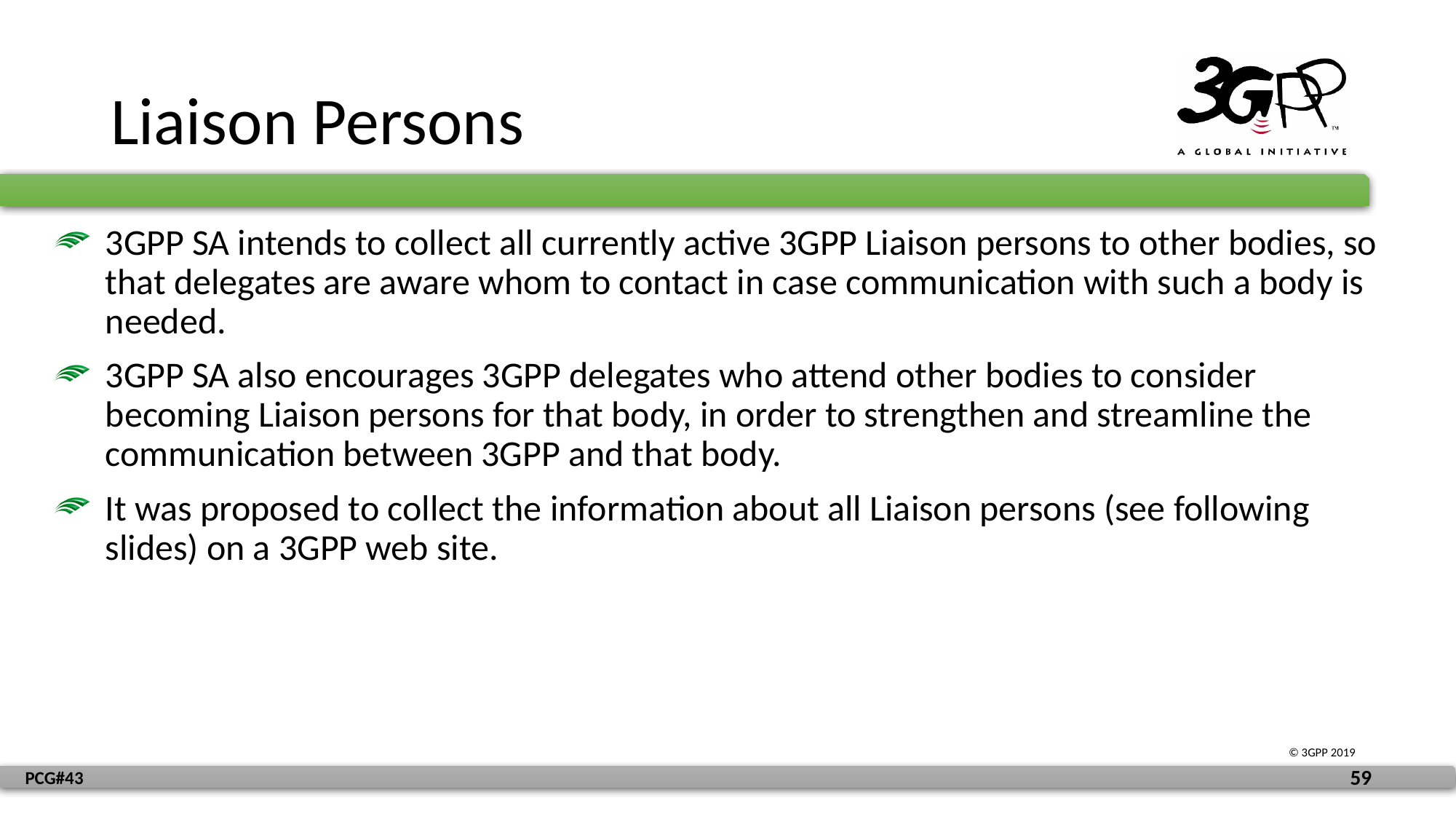

# Liaison Persons
3GPP SA intends to collect all currently active 3GPP Liaison persons to other bodies, so that delegates are aware whom to contact in case communication with such a body is needed.
3GPP SA also encourages 3GPP delegates who attend other bodies to consider becoming Liaison persons for that body, in order to strengthen and streamline the communication between 3GPP and that body.
It was proposed to collect the information about all Liaison persons (see following slides) on a 3GPP web site.